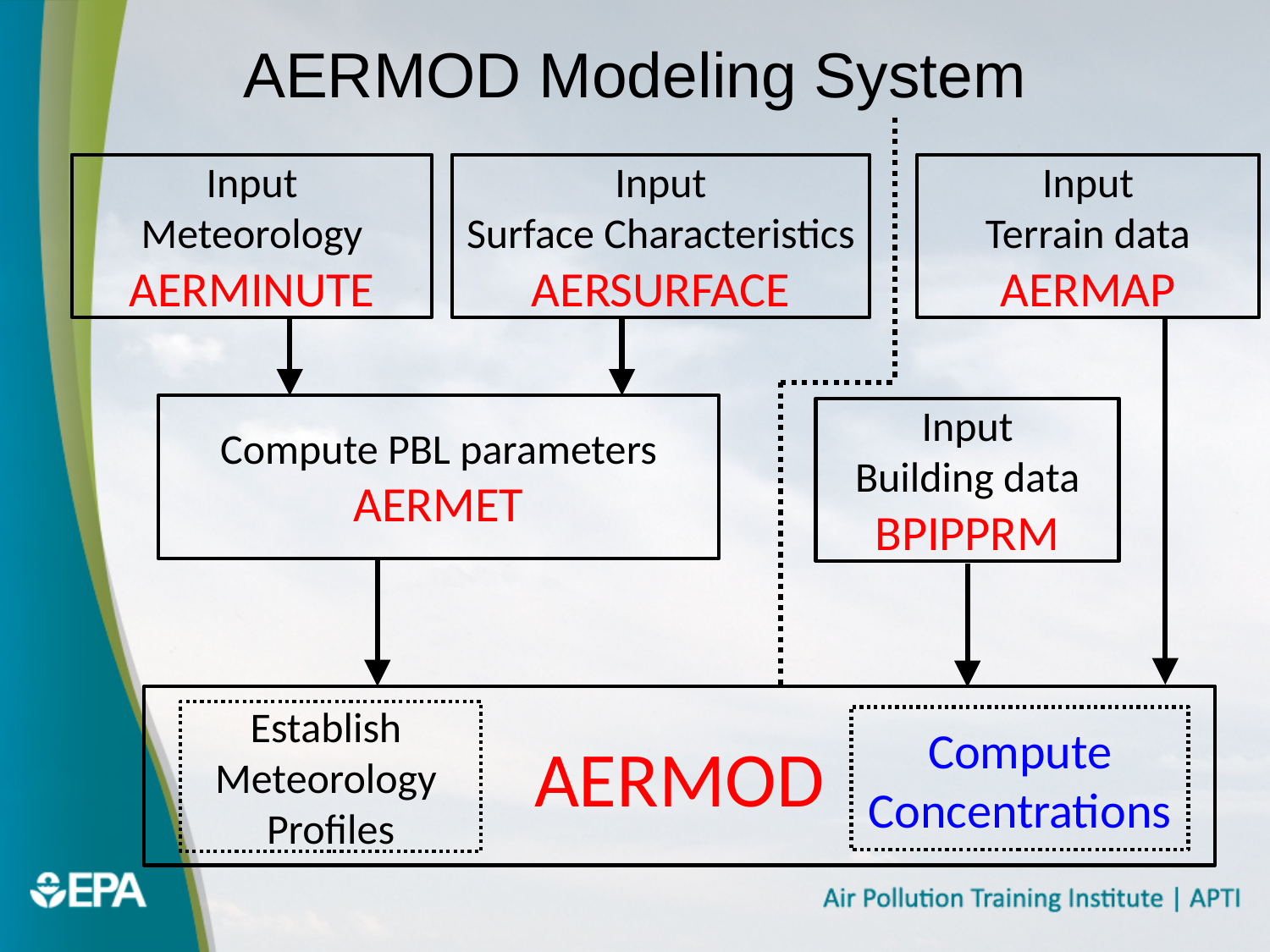

AERMOD Modeling System
Input
Terrain data
AERMAP
Input
Meteorology AERMINUTE
Input
Surface Characteristics AERSURFACE
Compute PBL parameters
AERMET
Input
Building data BPIPPRM
AERMOD
Establish
Meteorology
Profiles
Compute
Concentrations